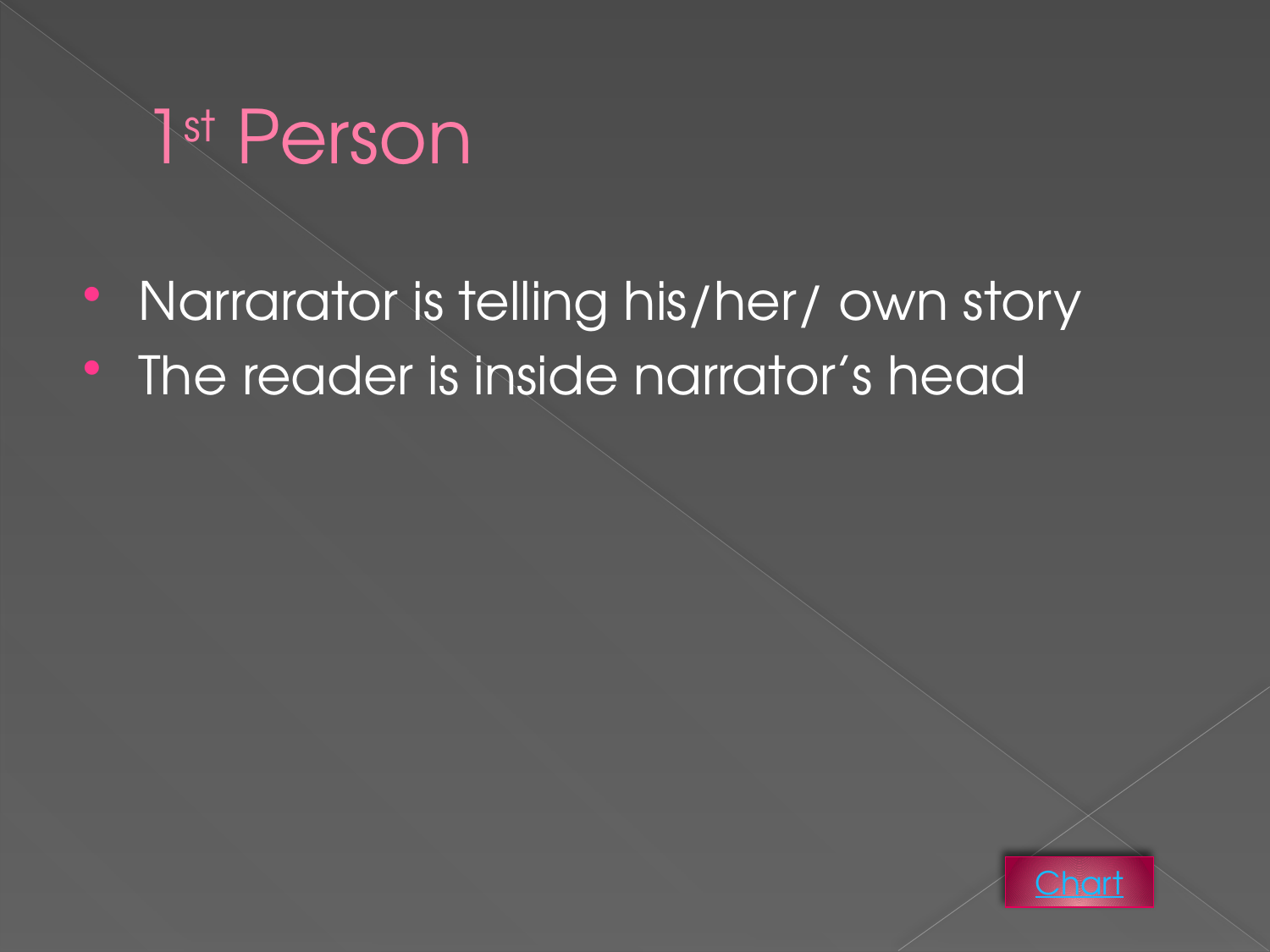

# 1st Person
Narrarator is telling his/her/ own story
The reader is inside narrator’s head
Chart